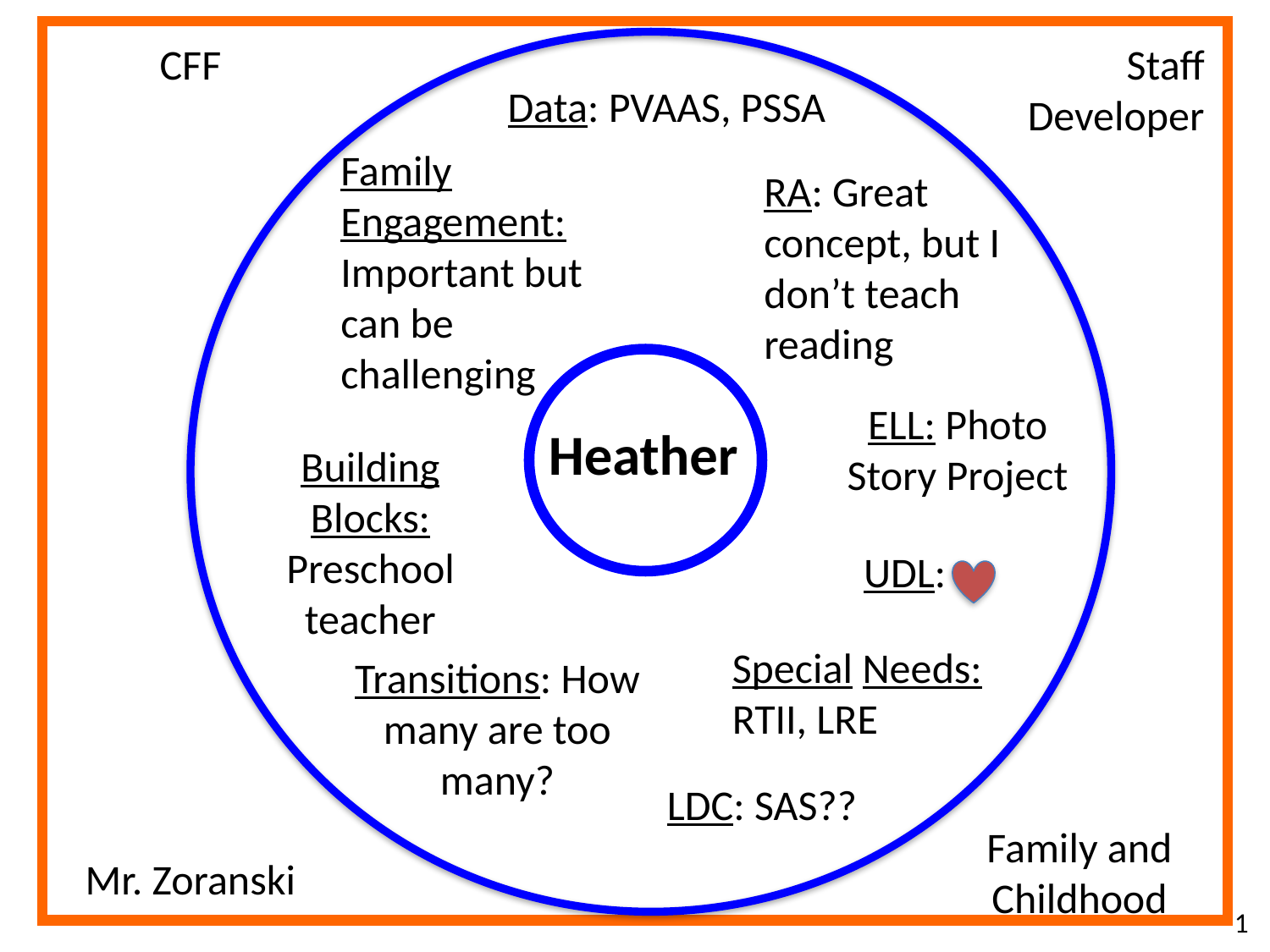

CFF

Staff Developer
Data: PVAAS, PSSA
Family Engagement: Important but can be challenging
RA: Great concept, but I don’t teach reading

ELL: Photo Story Project
Heather
Building Blocks: Preschool teacher
UDL:

Special Needs: RTII, LRE
Transitions: How many are too many?
LDC: SAS??
Family and Childhood
Mr. Zoranski
1